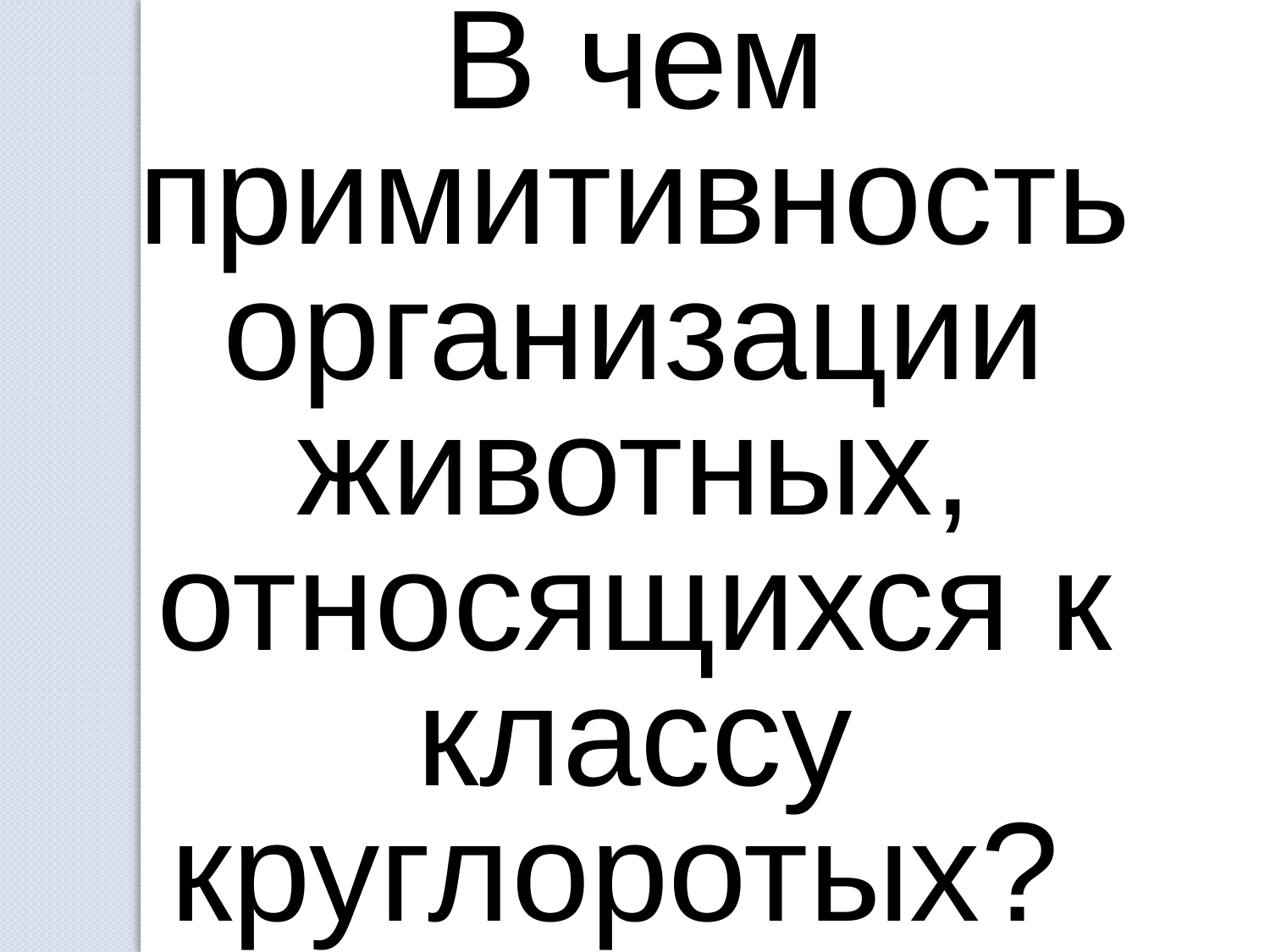

В чем примитивность организации животных, относящихся к классу круглоротых?